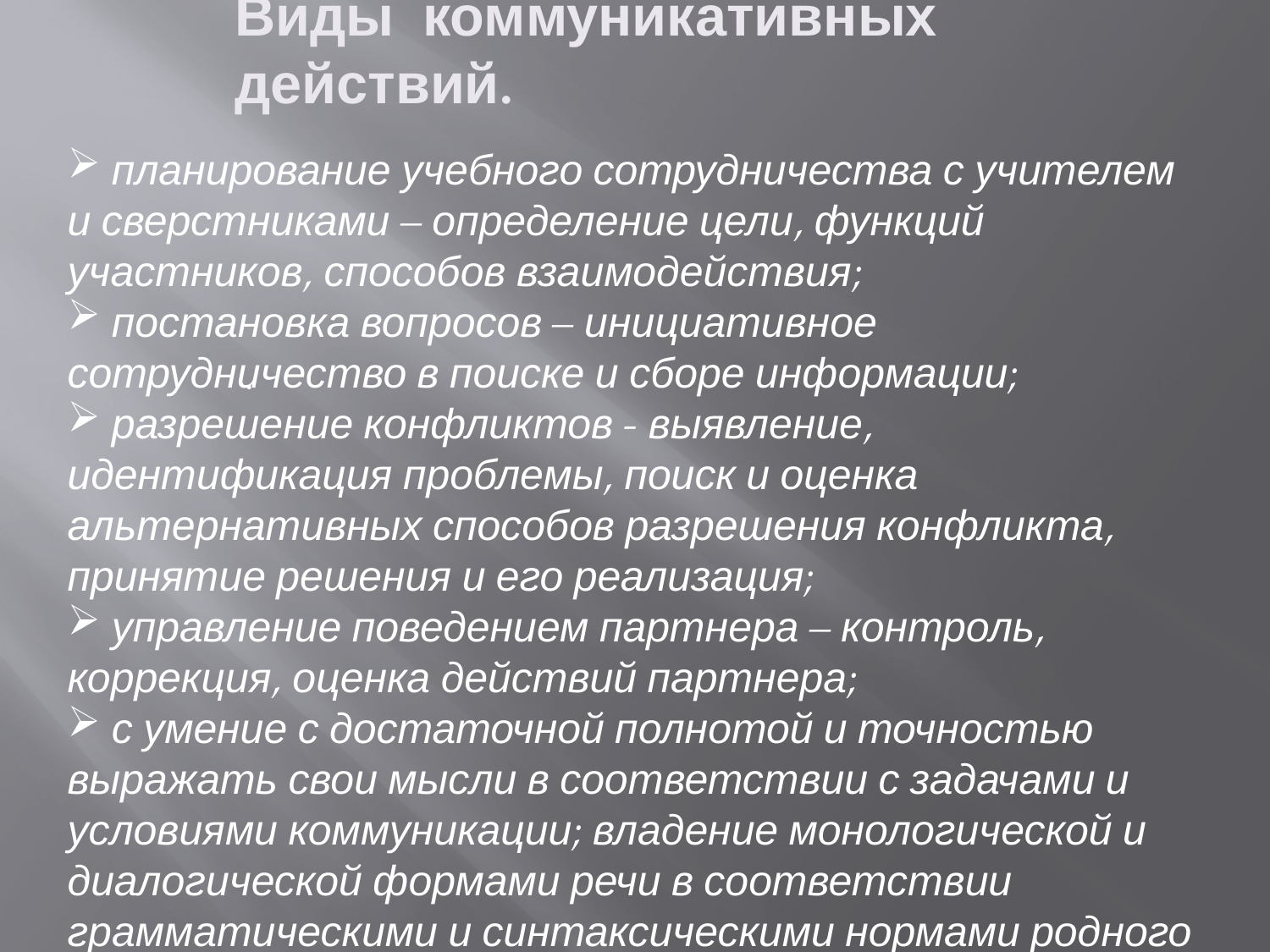

# Виды  коммуникативных действий.
 планирование учебного сотрудничества с учителем и сверстниками – определение цели, функций участников, способов взаимодействия;
 постановка вопросов – инициативное сотрудничество в поиске и сборе информации;
 разрешение конфликтов - выявление, идентификация проблемы, поиск и оценка альтернативных способов разрешения конфликта, принятие решения и его реализация;
 управление поведением партнера – контроль, коррекция, оценка действий партнера;
 с умение с достаточной полнотой и точностью выражать свои мысли в соответствии с задачами и  условиями коммуникации; владение монологической и диалогической формами речи в соответствии  грамматическими и синтаксическими нормами родного языка.
.